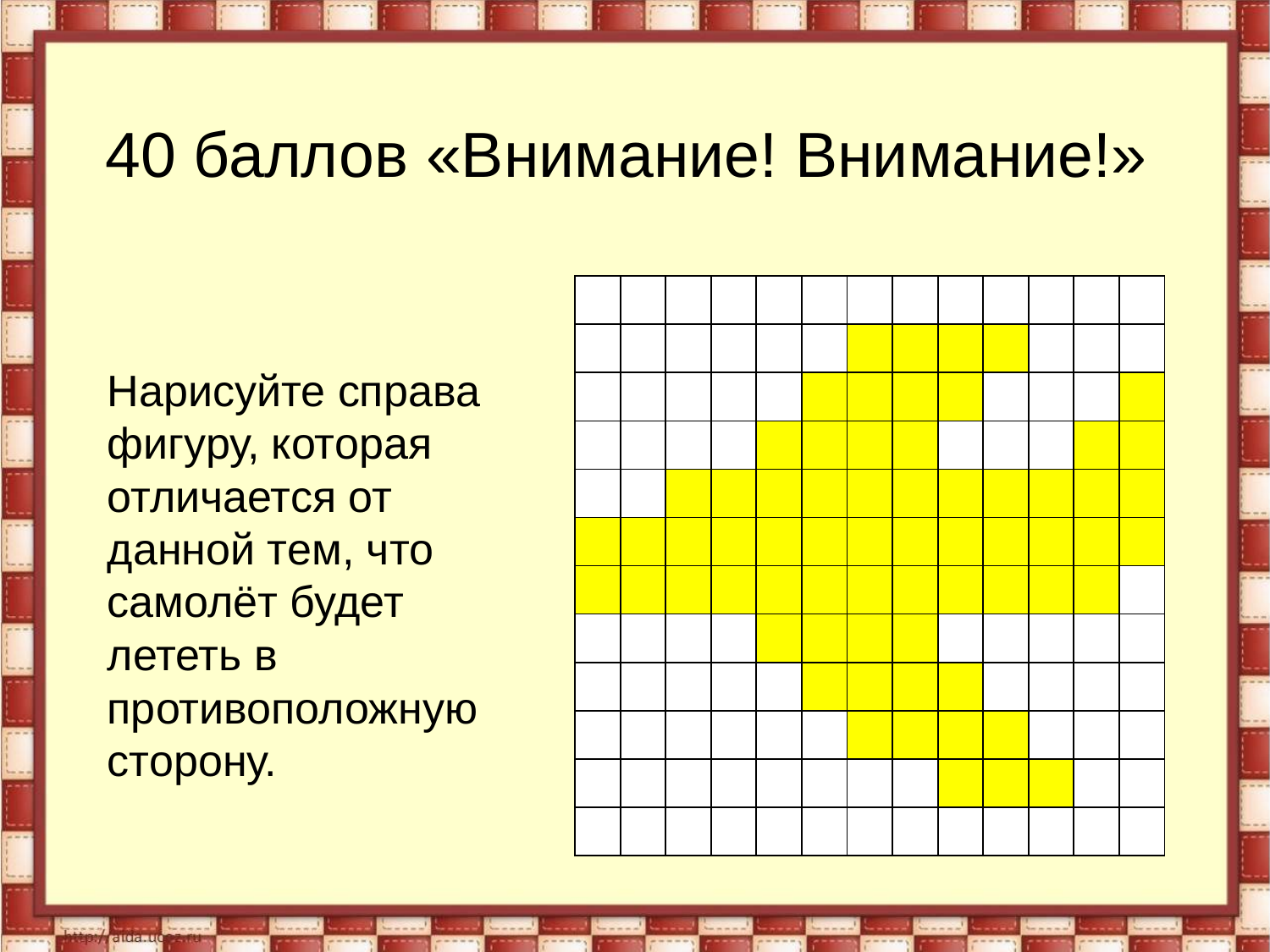

# 40 баллов «Внимание! Внимание!»
|  |  |  |  |  |  |  |  |  |  |  |  |  |
| --- | --- | --- | --- | --- | --- | --- | --- | --- | --- | --- | --- | --- |
|  |  |  |  |  |  |  |  |  |  |  |  |  |
|  |  |  |  |  |  |  |  |  |  |  |  |  |
|  |  |  |  |  |  |  |  |  |  |  |  |  |
|  |  |  |  |  |  |  |  |  |  |  |  |  |
|  |  |  |  |  |  |  |  |  |  |  |  |  |
|  |  |  |  |  |  |  |  |  |  |  |  |  |
|  |  |  |  |  |  |  |  |  |  |  |  |  |
|  |  |  |  |  |  |  |  |  |  |  |  |  |
|  |  |  |  |  |  |  |  |  |  |  |  |  |
|  |  |  |  |  |  |  |  |  |  |  |  |  |
|  |  |  |  |  |  |  |  |  |  |  |  |  |
Нарисуйте справа фигуру, которая отличается от данной тем, что самолёт будет лететь в противоположную сторону.